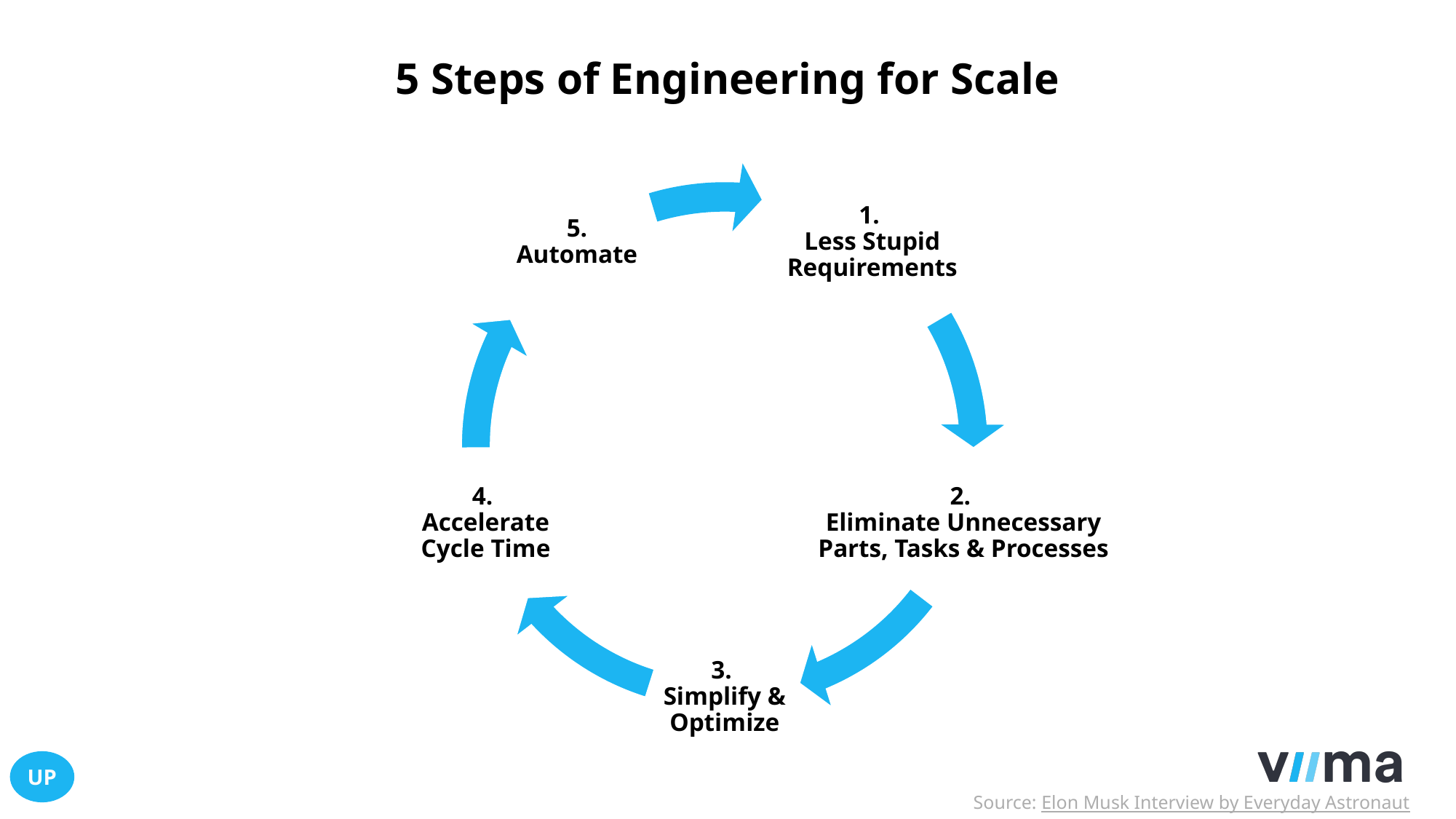

5 Steps of Engineering for Scale
1.
Less Stupid Requirements
2.
Eliminate Unnecessary Parts, Tasks & Processes
3.
Simplify & Optimize
4.
Accelerate Cycle Time
5. Automate
UP
Source: Elon Musk Interview by Everyday Astronaut